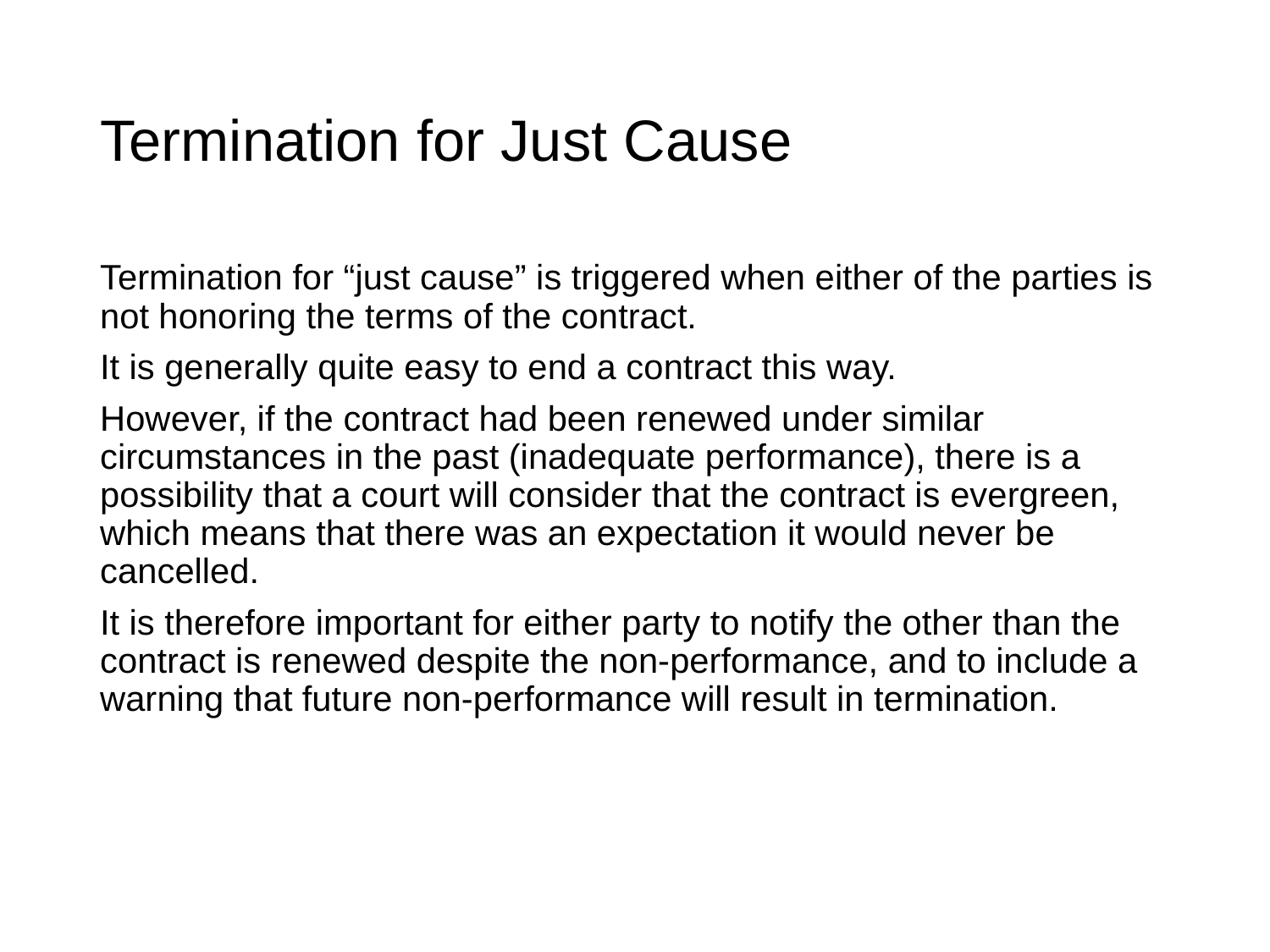

# Termination for Just Cause
Termination for “just cause” is triggered when either of the parties is not honoring the terms of the contract.
It is generally quite easy to end a contract this way.
However, if the contract had been renewed under similar circumstances in the past (inadequate performance), there is a possibility that a court will consider that the contract is evergreen, which means that there was an expectation it would never be cancelled.
It is therefore important for either party to notify the other than the contract is renewed despite the non-performance, and to include a warning that future non-performance will result in termination.